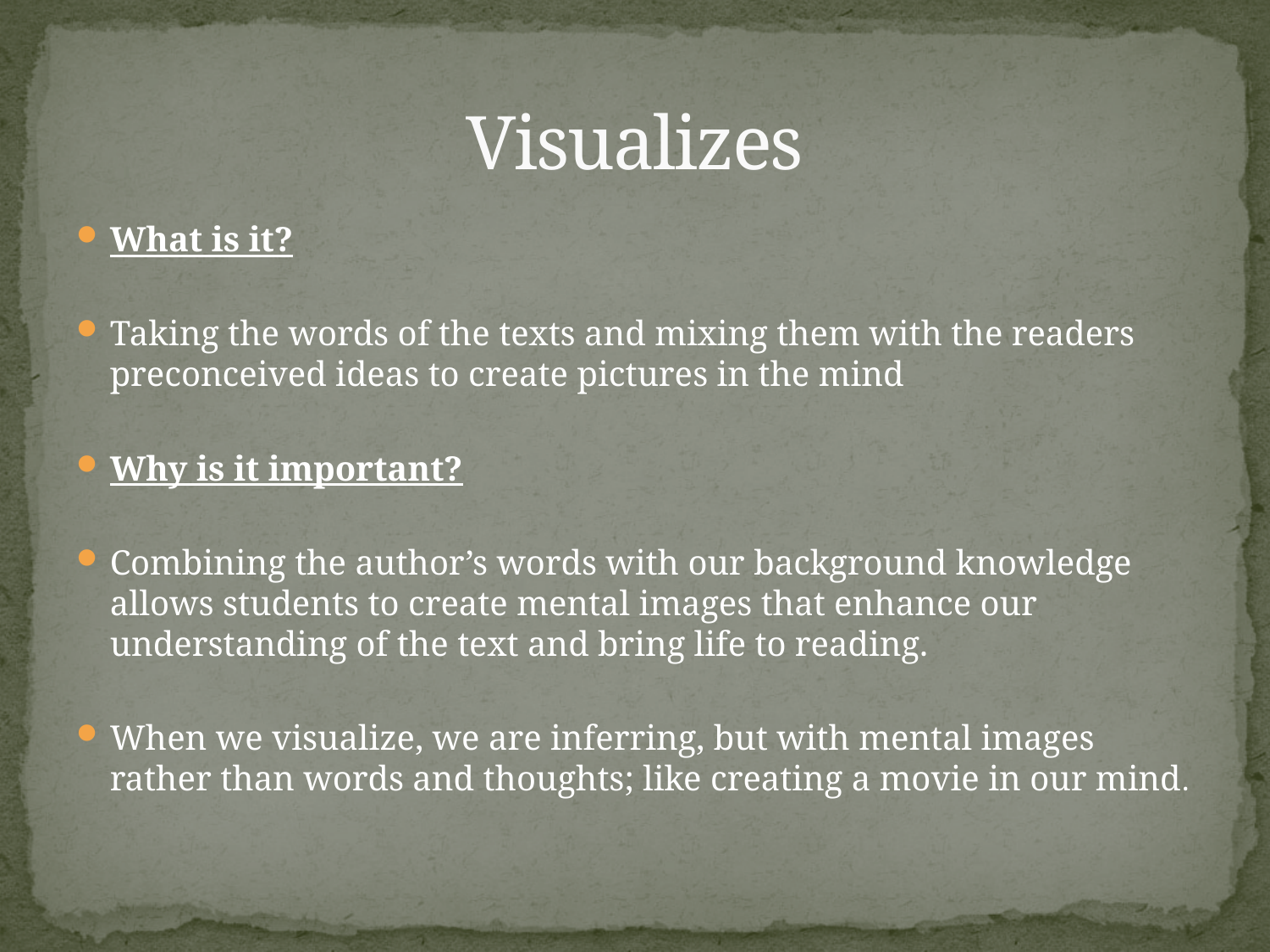

# Visualizes
What is it?

Taking the words of the texts and mixing them with the readers preconceived ideas to create pictures in the mind

Why is it important?

Combining the author’s words with our background knowledge allows students to create mental images that enhance our understanding of the text and bring life to reading.

When we visualize, we are inferring, but with mental images rather than words and thoughts; like creating a movie in our mind.